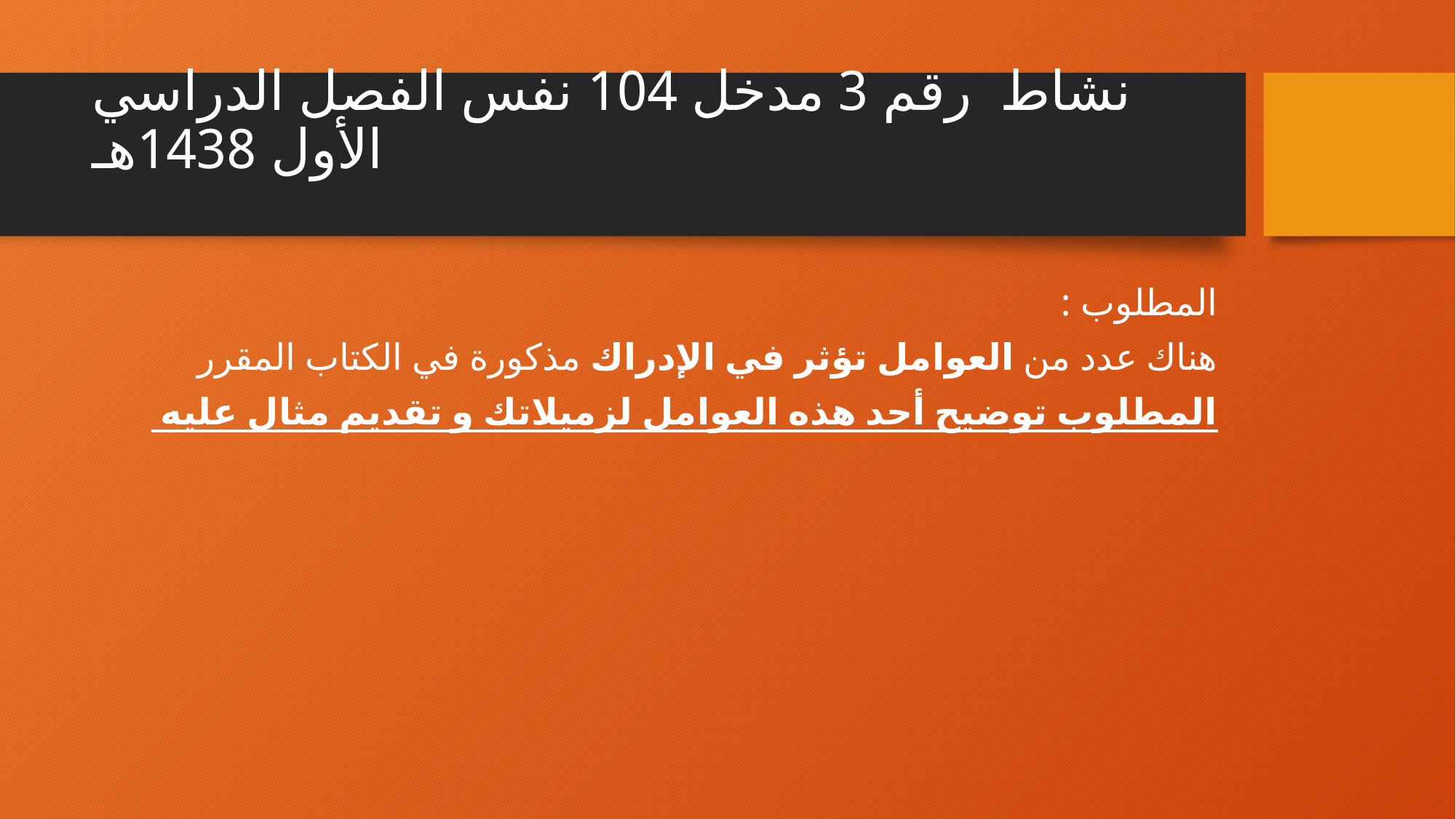

# نشاط  رقم 3 مدخل 104 نفس الفصل الدراسي الأول 1438هـ
المطلوب :
هناك عدد من العوامل تؤثر في الإدراك مذكورة في الكتاب المقرر
المطلوب توضيح أحد هذه العوامل لزميلاتك و تقديم مثال عليه